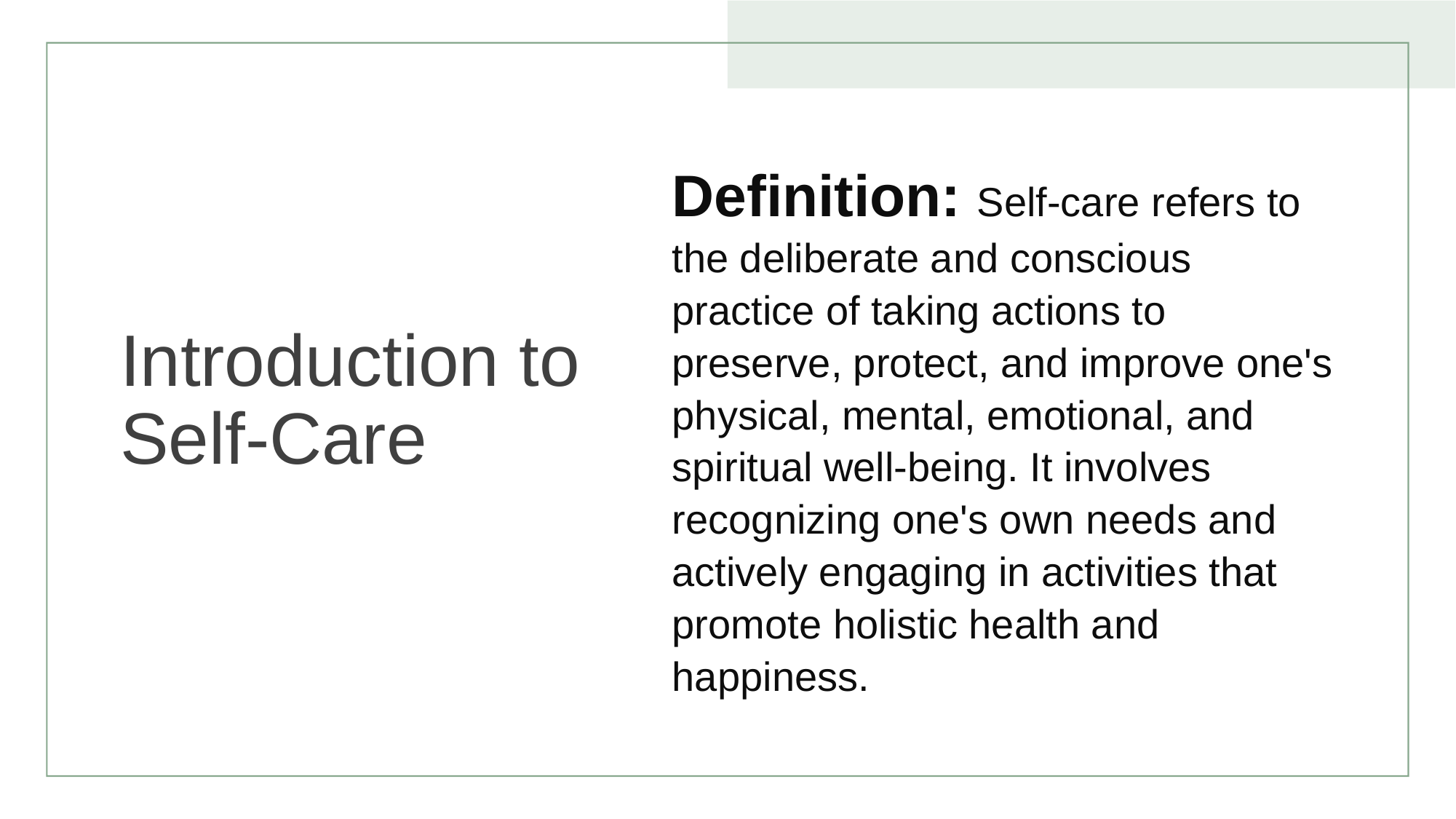

# Introduction to Self-Care
Definition: Self-care refers to the deliberate and conscious practice of taking actions to preserve, protect, and improve one's physical, mental, emotional, and spiritual well-being. It involves recognizing one's own needs and actively engaging in activities that promote holistic health and happiness.